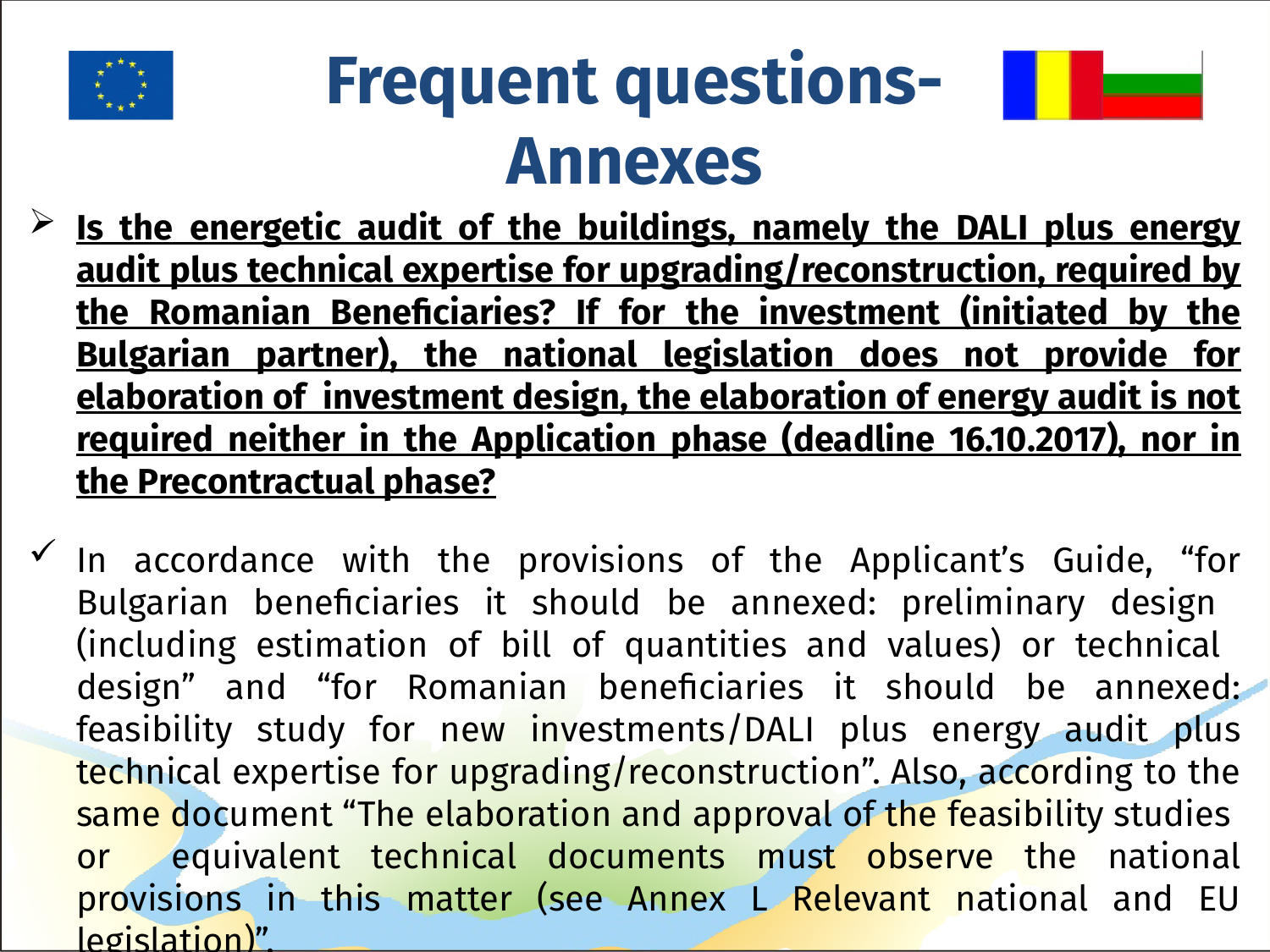

# Frequent questions- Annexes
Is the energetic audit of the buildings, namely the DALI plus energy audit plus technical expertise for upgrading/reconstruction, required by the Romanian Beneficiaries? If for the investment (initiated by the Bulgarian partner), the national legislation does not provide for elaboration of  investment design, the elaboration of energy audit is not required neither in the Application phase (deadline 16.10.2017), nor in the Precontractual phase?

In accordance with the provisions of the Applicant’s Guide, “for Bulgarian beneficiaries it should be annexed: preliminary design  (including estimation of bill of quantities and values) or technical  design” and “for Romanian beneficiaries it should be annexed: feasibility study for new investments/DALI plus energy audit plus technical expertise for upgrading/reconstruction”. Also, according to the same document “The elaboration and approval of the feasibility studies  or  equivalent technical documents must observe the national provisions in this matter (see Annex L Relevant national and EU legislation)”.